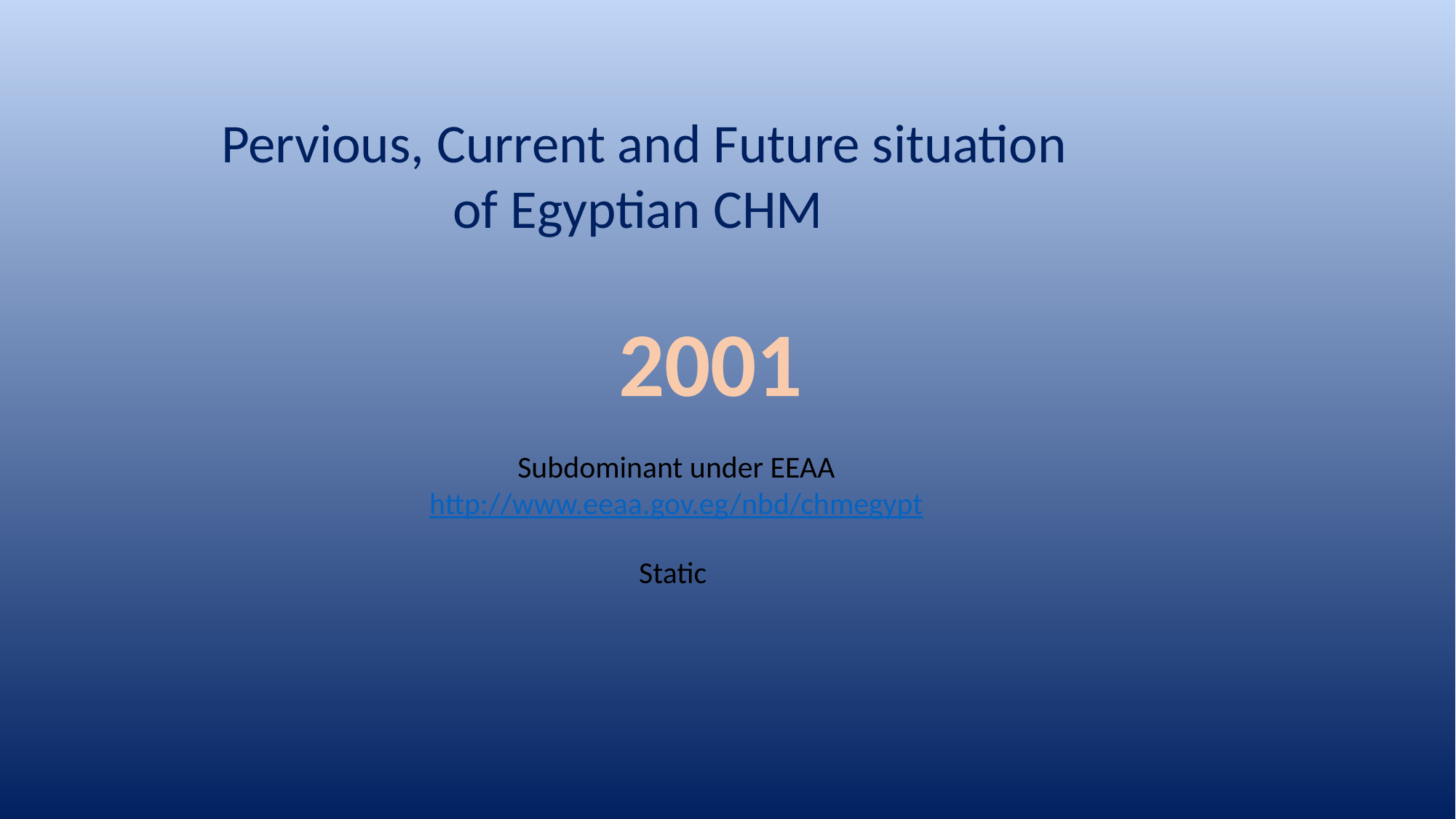

Pervious, Current and Future situation of Egyptian CHM
2001
Subdominant under EEAA
http://www.eeaa.gov.eg/nbd/chmegypt

Static